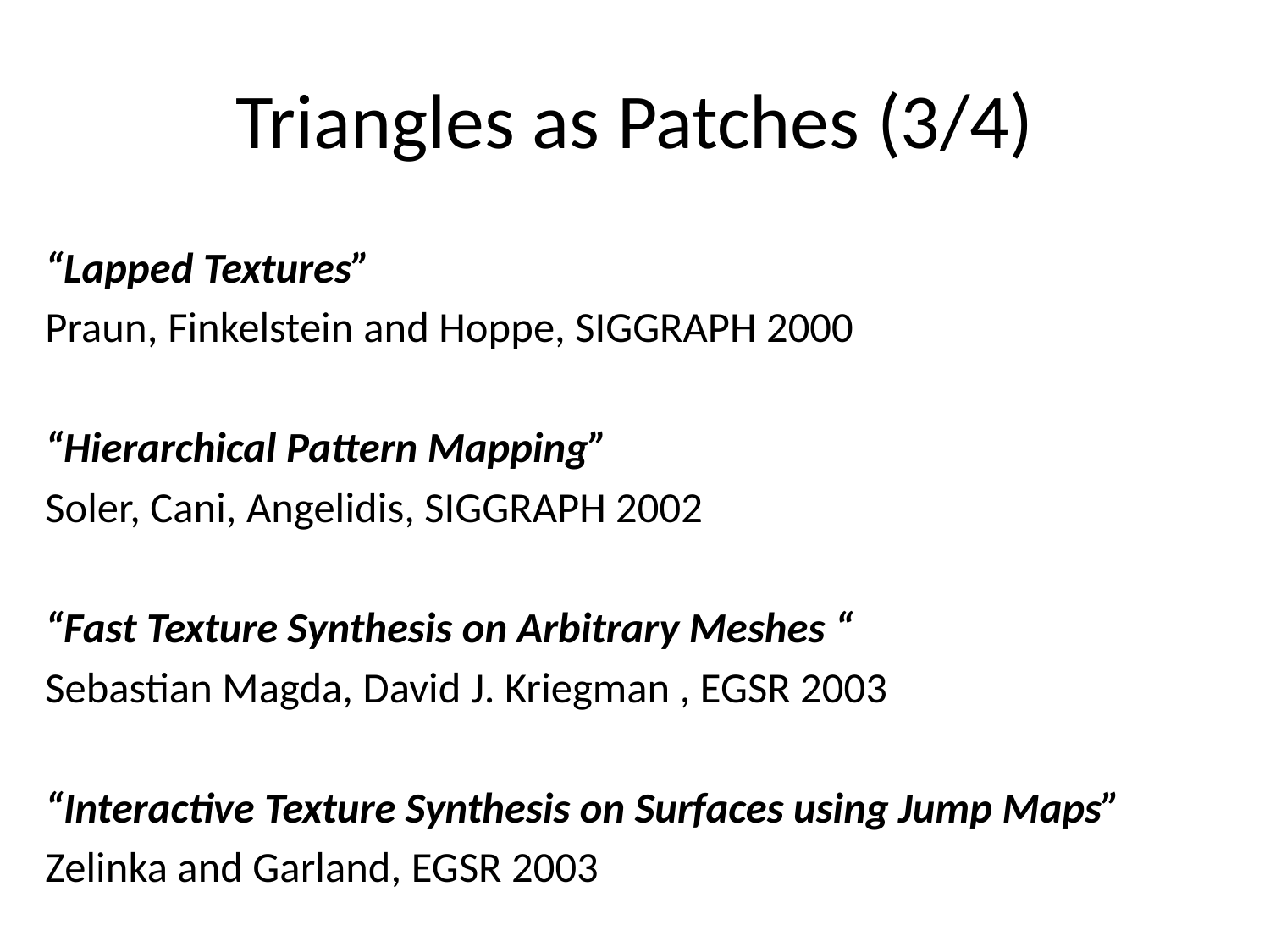

# Triangles as Patches (3/4)
“Lapped Textures”
Praun, Finkelstein and Hoppe, SIGGRAPH 2000

“Hierarchical Pattern Mapping”
Soler, Cani, Angelidis, SIGGRAPH 2002

“Fast Texture Synthesis on Arbitrary Meshes “
Sebastian Magda, David J. Kriegman , EGSR 2003

“Interactive Texture Synthesis on Surfaces using Jump Maps”
Zelinka and Garland, EGSR 2003